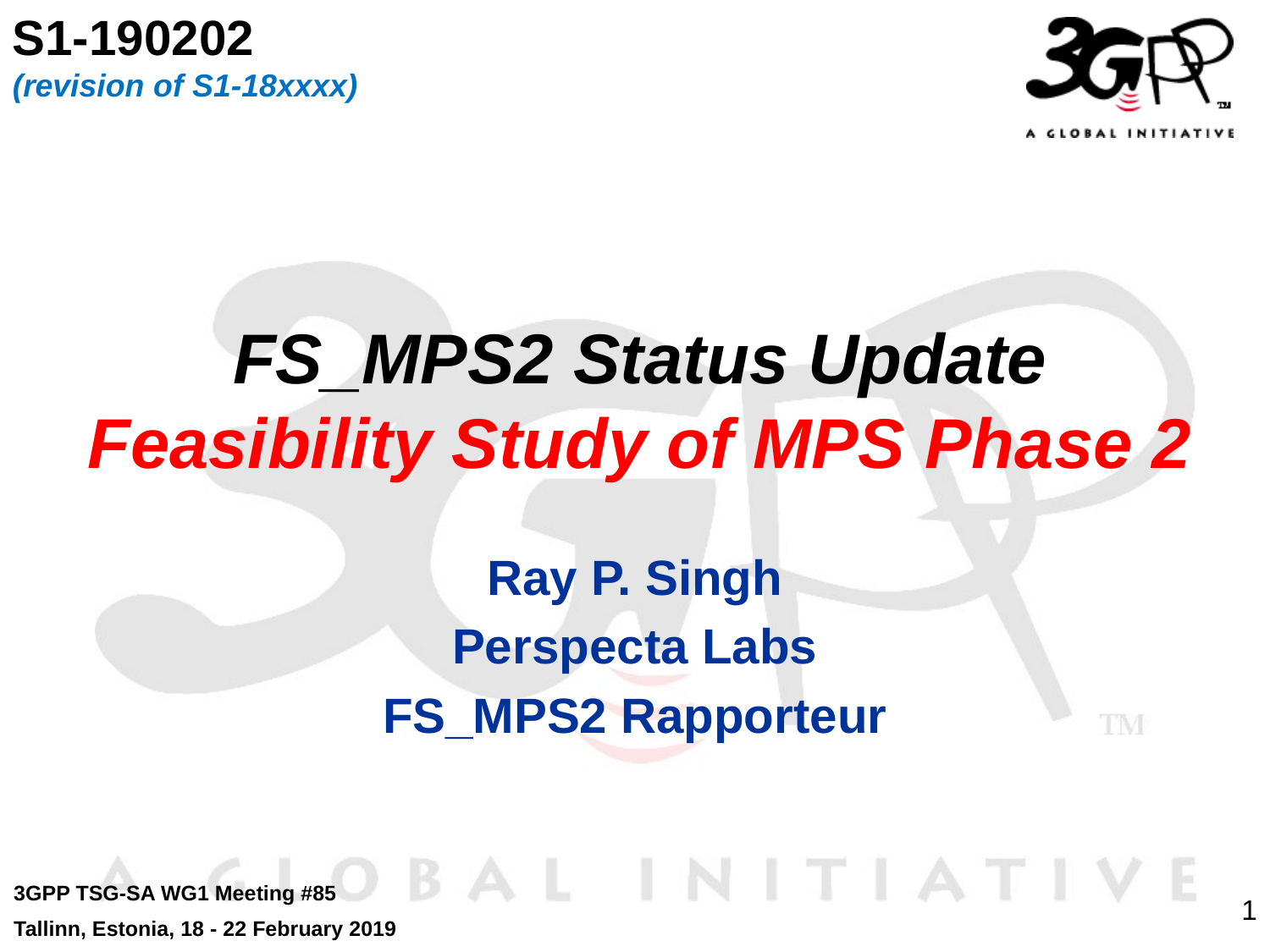

S1-190202
(revision of S1-18xxxx)
# FS_MPS2 Status Update Feasibility Study of MPS Phase 2
Ray P. Singh
Perspecta Labs
FS_MPS2 Rapporteur
3GPP TSG-SA WG1 Meeting #85
Tallinn, Estonia, 18 - 22 February 2019
1